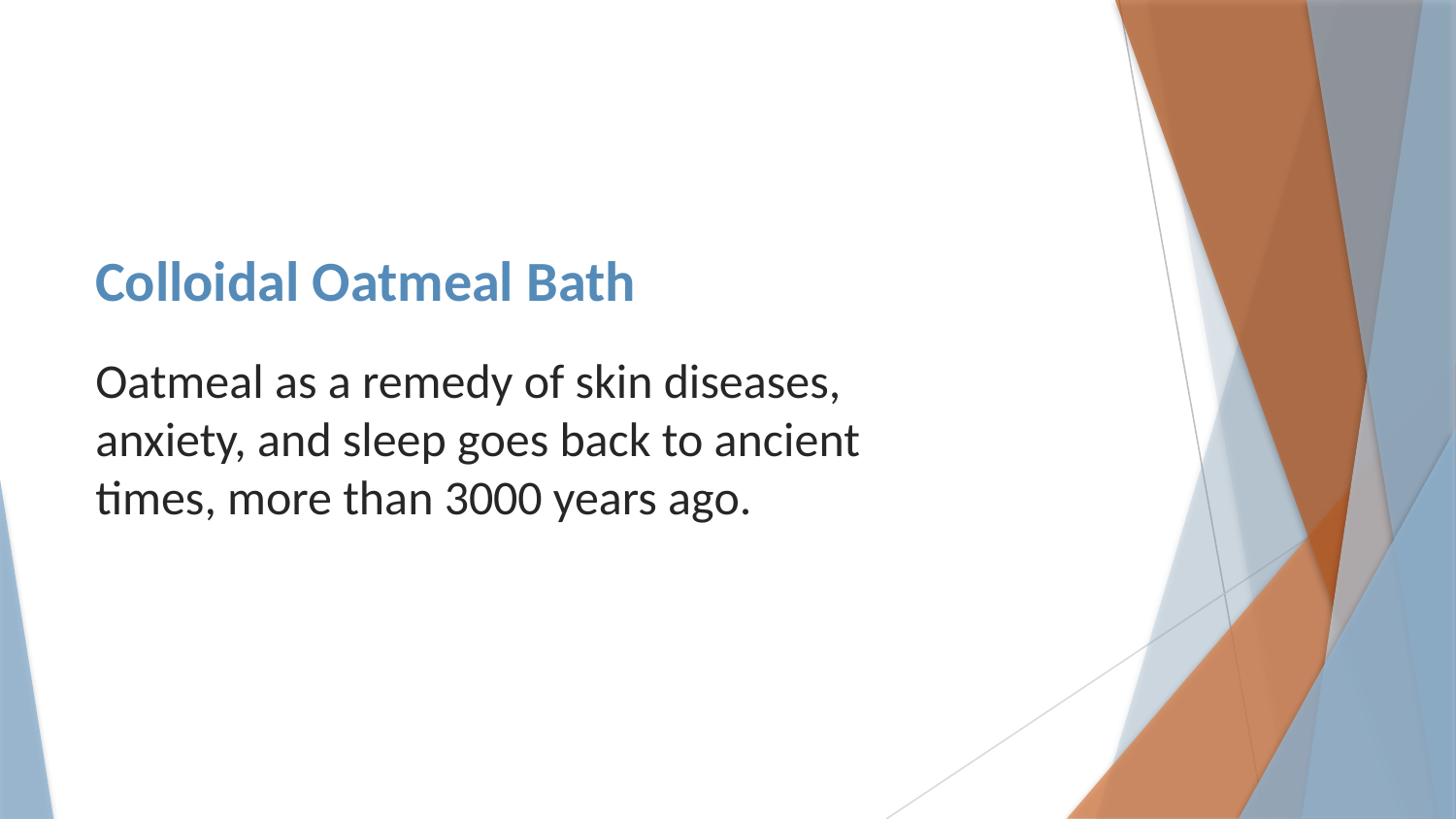

# Colloidal Oatmeal Bath
Oatmeal as a remedy of skin diseases, anxiety, and sleep goes back to ancient times, more than 3000 years ago.